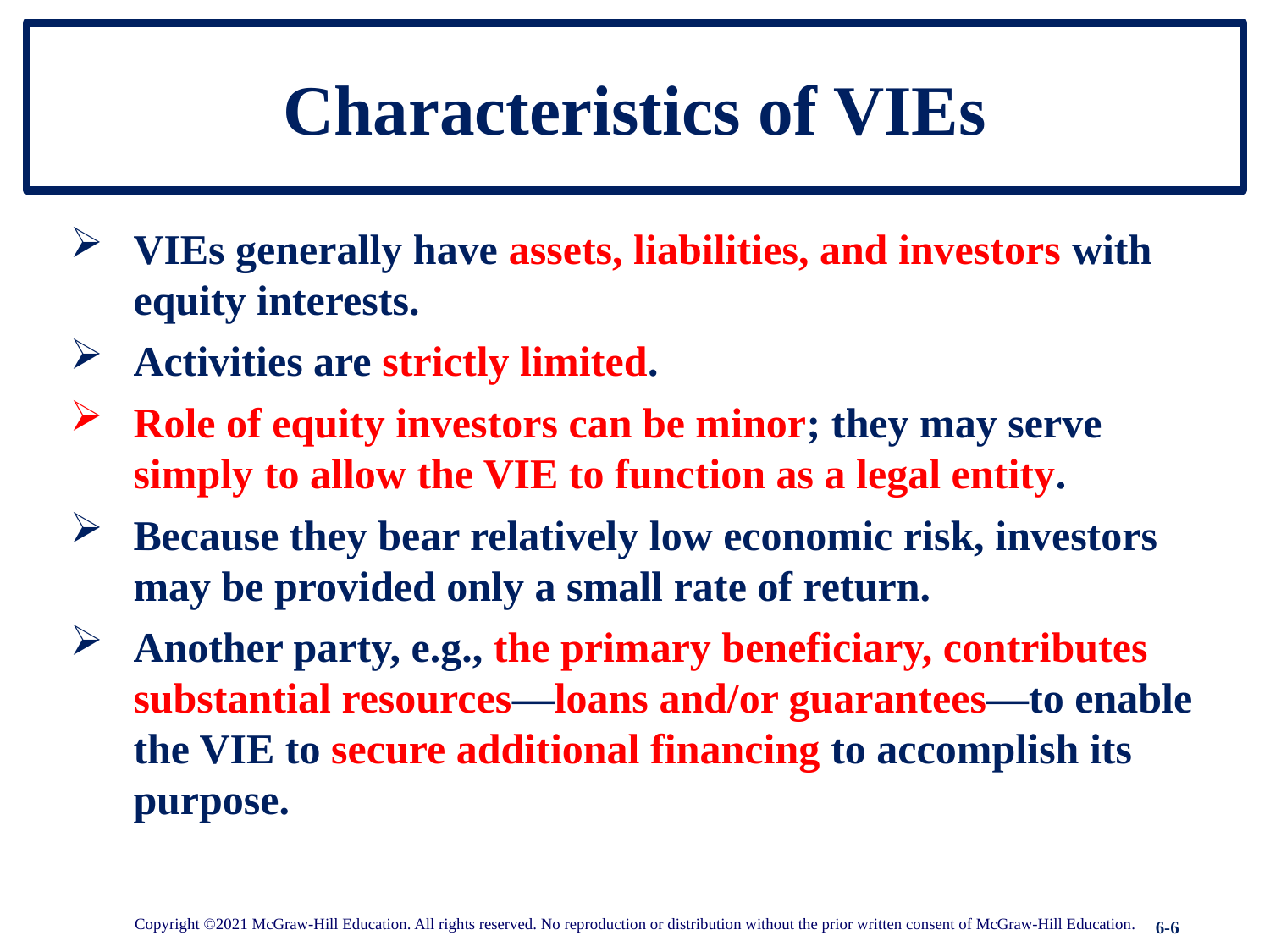

# Characteristics of VIEs
VIEs generally have assets, liabilities, and investors with equity interests.
Activities are strictly limited.
Role of equity investors can be minor; they may serve simply to allow the VIE to function as a legal entity.
Because they bear relatively low economic risk, investors may be provided only a small rate of return.
Another party, e.g., the primary beneficiary, contributes substantial resources—loans and/or guarantees—to enable the VIE to secure additional financing to accomplish its purpose.
Copyright ©2021 McGraw-Hill Education. All rights reserved. No reproduction or distribution without the prior written consent of McGraw-Hill Education.
6-6